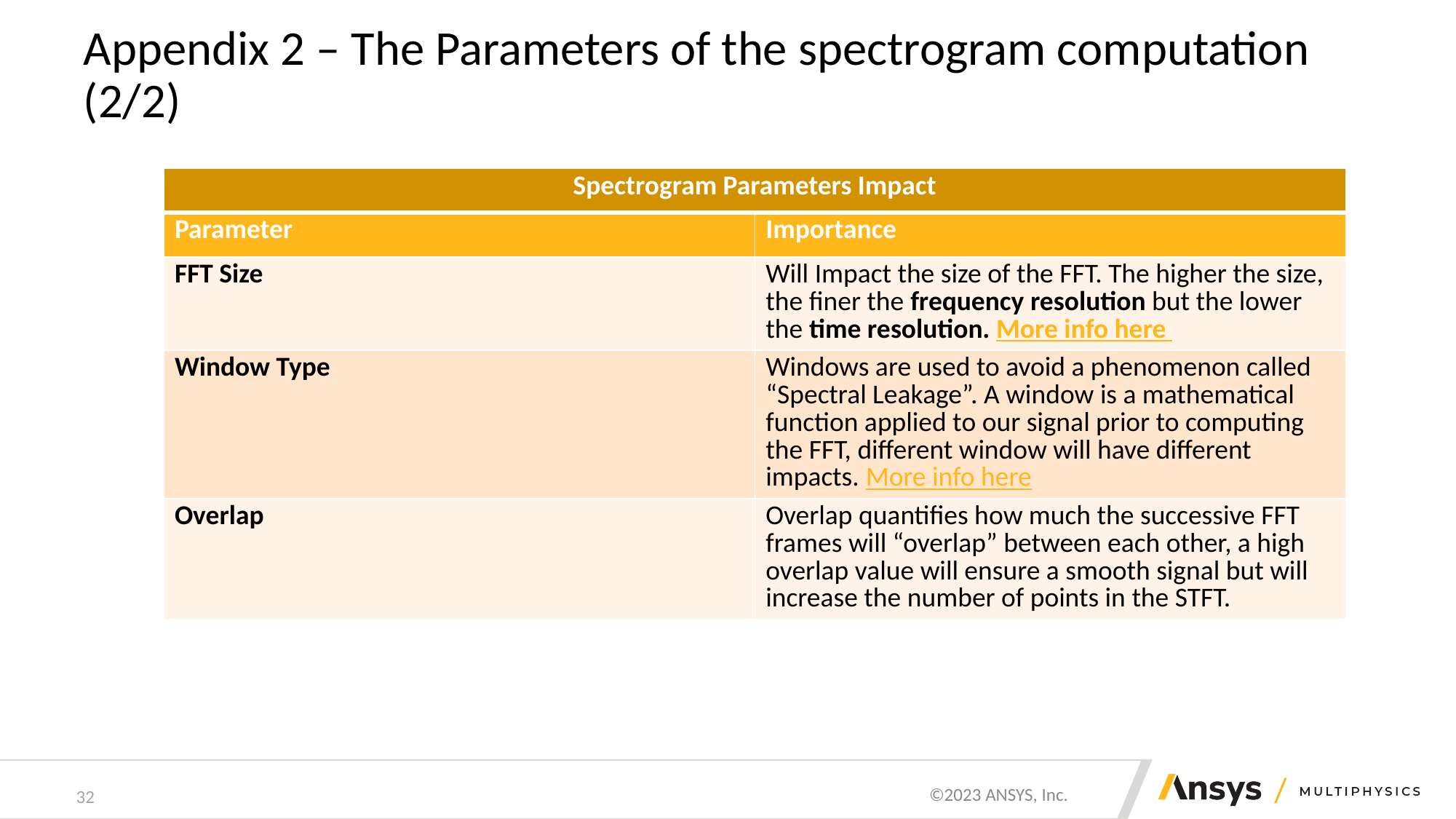

# Appendix 2 – The Parameters of the spectrogram computation (2/2)
| Spectrogram Parameters Impact |  |
| --- | --- |
| Parameter | Importance |
| FFT Size | Will Impact the size of the FFT. The higher the size, the finer the frequency resolution but the lower the time resolution. More info here |
| Window Type | Windows are used to avoid a phenomenon called “Spectral Leakage”. A window is a mathematical function applied to our signal prior to computing the FFT, different window will have different impacts. More info here |
| Overlap | Overlap quantifies how much the successive FFT frames will “overlap” between each other, a high overlap value will ensure a smooth signal but will increase the number of points in the STFT. |
32